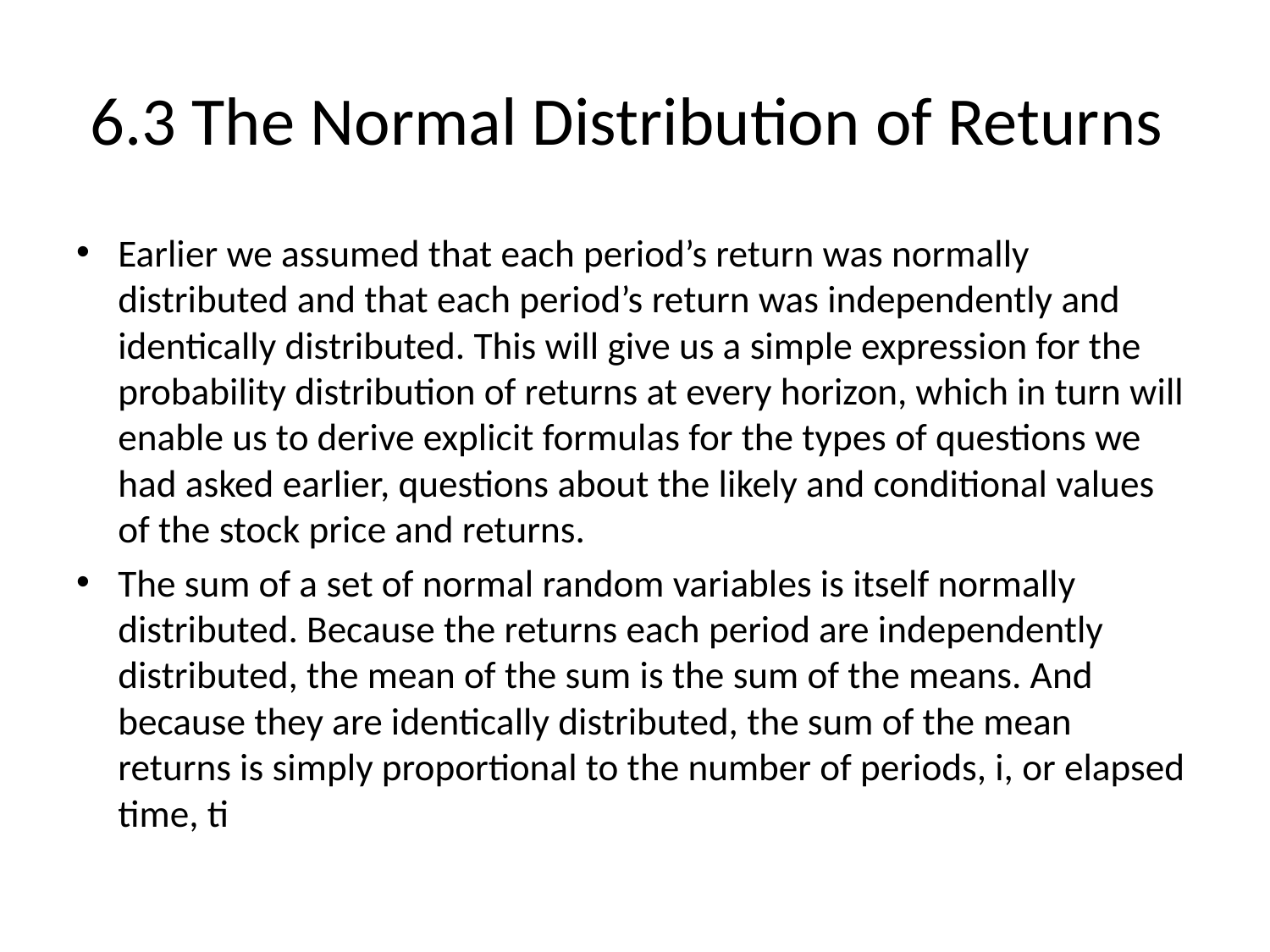

# 6.3 The Normal Distribution of Returns
Earlier we assumed that each period’s return was normally distributed and that each period’s return was independently and identically distributed. This will give us a simple expression for the probability distribution of returns at every horizon, which in turn will enable us to derive explicit formulas for the types of questions we had asked earlier, questions about the likely and conditional values of the stock price and returns.
The sum of a set of normal random variables is itself normally distributed. Because the returns each period are independently distributed, the mean of the sum is the sum of the means. And because they are identically distributed, the sum of the mean returns is simply proportional to the number of periods, i, or elapsed time, ti